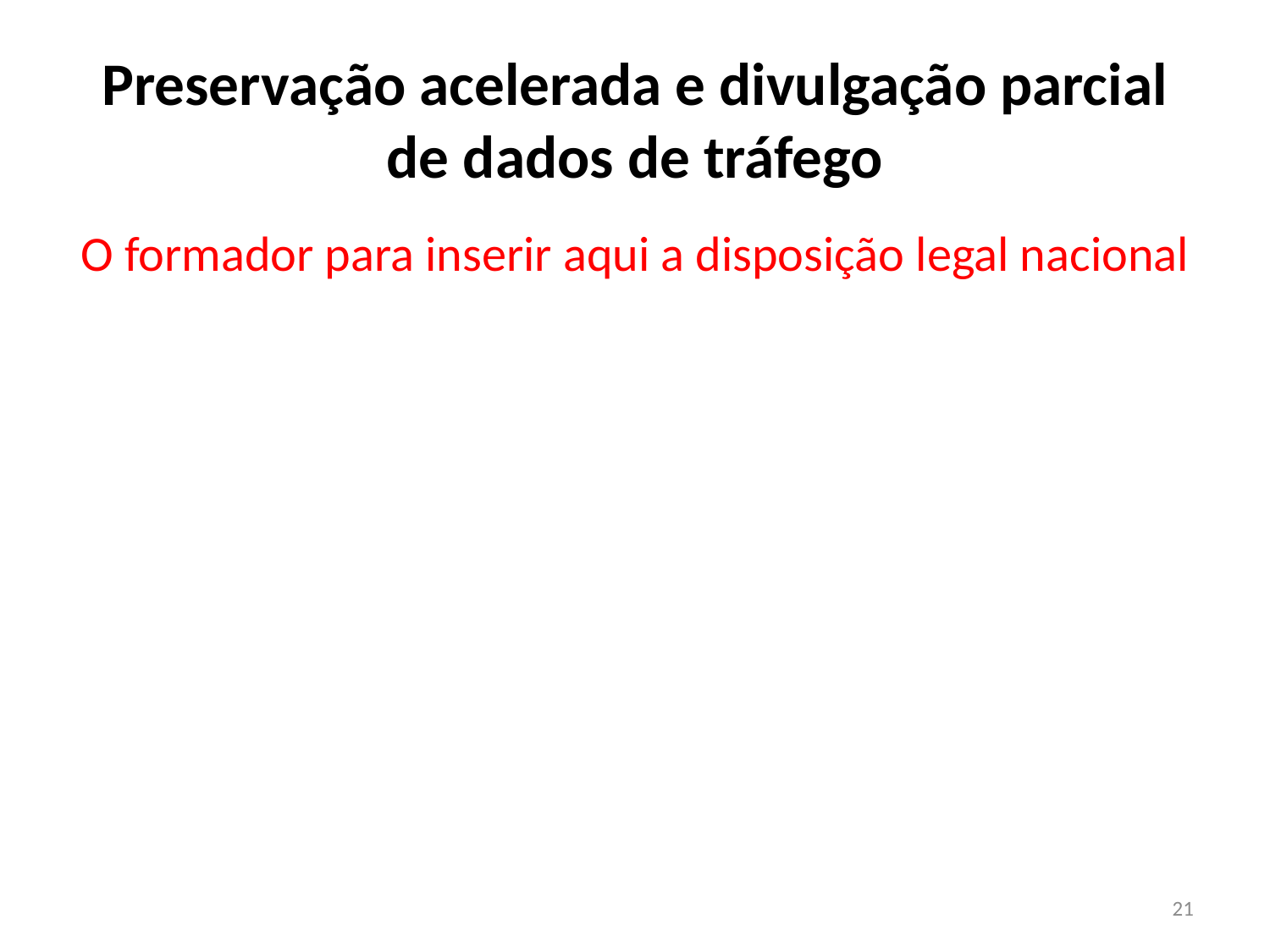

# Preservação acelerada e divulgação parcial de dados de tráfego
O formador para inserir aqui a disposição legal nacional
21